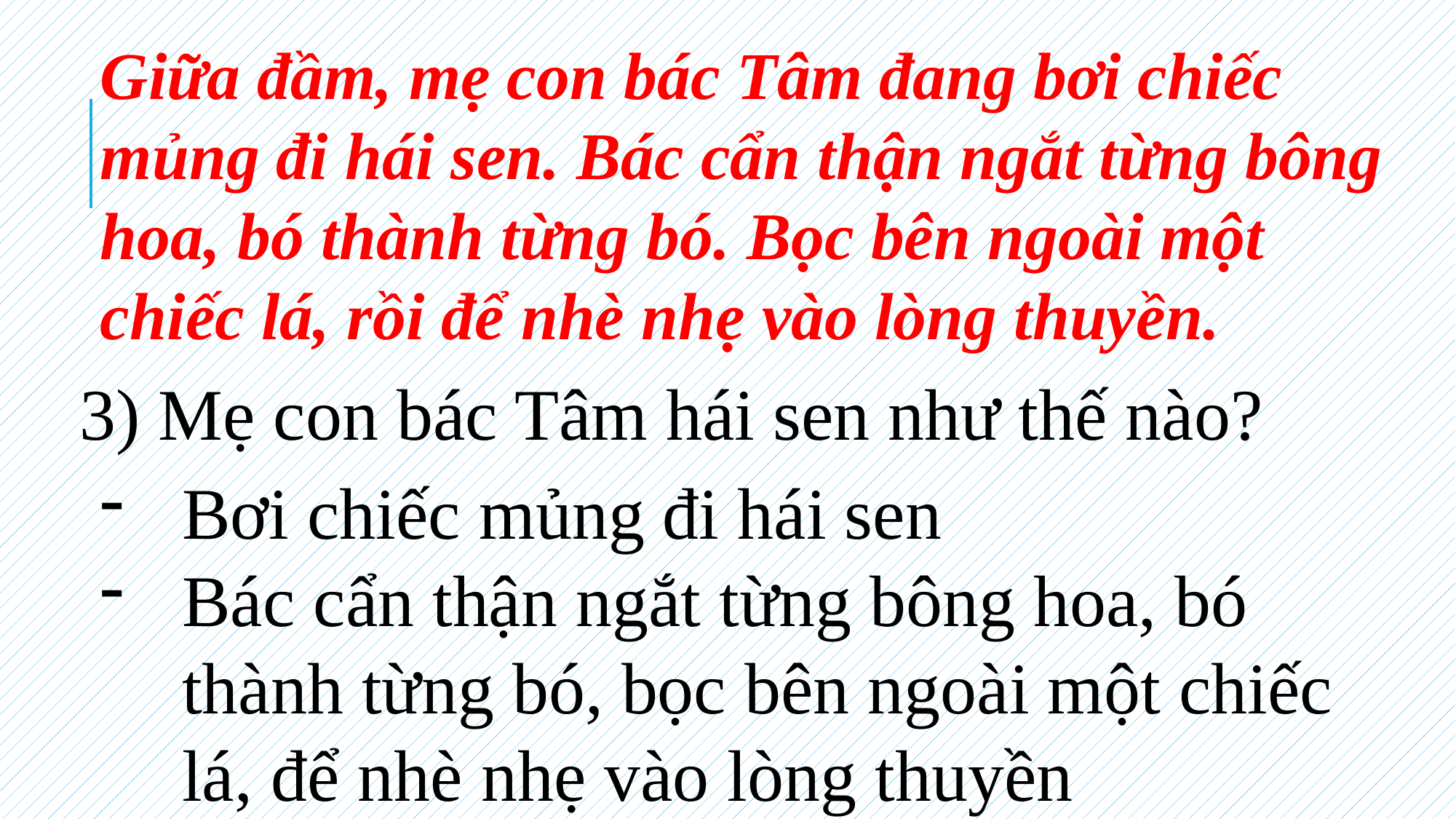

Giữa đầm, mẹ con bác Tâm đang bơi chiếc mủng đi hái sen. Bác cẩn thận ngắt từng bông hoa, bó thành từng bó. Bọc bên ngoài một chiếc lá, rồi để nhè nhẹ vào lòng thuyền.
3) Mẹ con bác Tâm hái sen như thế nào?
Bơi chiếc mủng đi hái sen
Bác cẩn thận ngắt từng bông hoa, bó thành từng bó, bọc bên ngoài một chiếc lá, để nhè nhẹ vào lòng thuyền